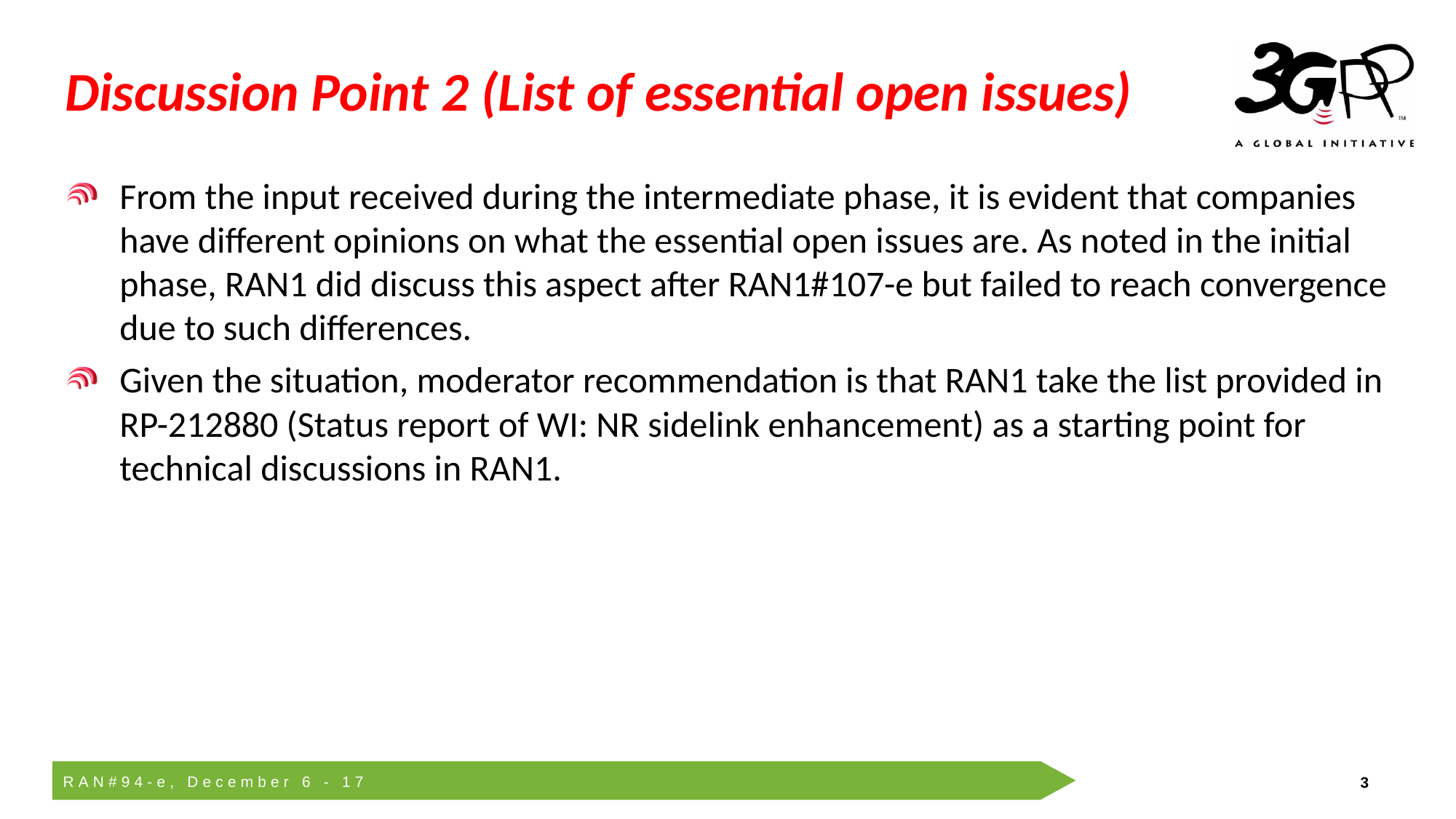

# Discussion Point 2 (List of essential open issues)
From the input received during the intermediate phase, it is evident that companies have different opinions on what the essential open issues are. As noted in the initial phase, RAN1 did discuss this aspect after RAN1#107-e but failed to reach convergence due to such differences.
Given the situation, moderator recommendation is that RAN1 take the list provided in RP-212880 (Status report of WI: NR sidelink enhancement) as a starting point for technical discussions in RAN1.